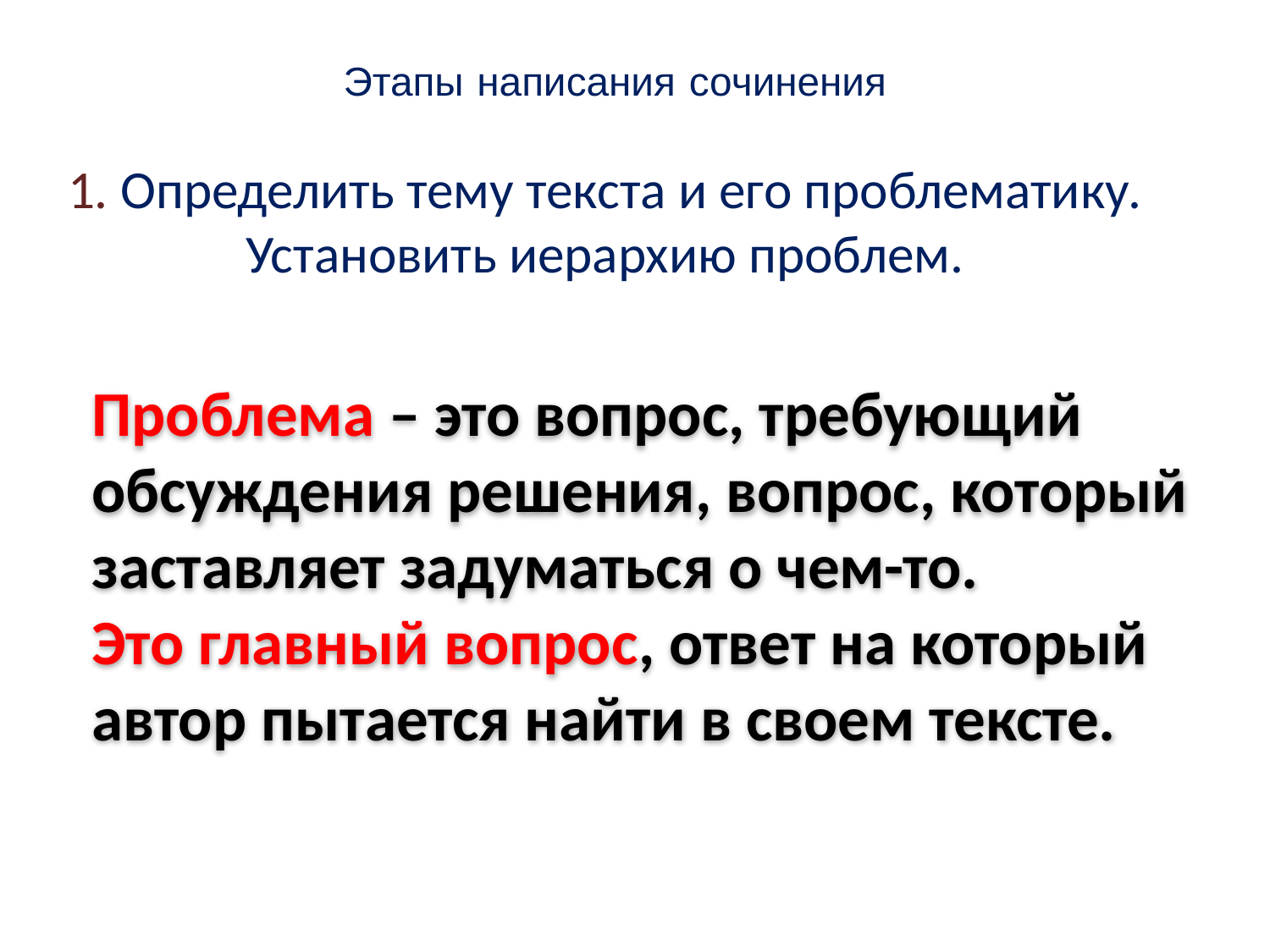

# Этапы написания сочинения
1. Определить тему текста и его проблематику. Установить иерархию проблем.
Проблема – это вопрос, требующий обсуждения решения, вопрос, который заставляет задуматься о чем-то.
Это главный вопрос, ответ на который автор пытается найти в своем тексте.